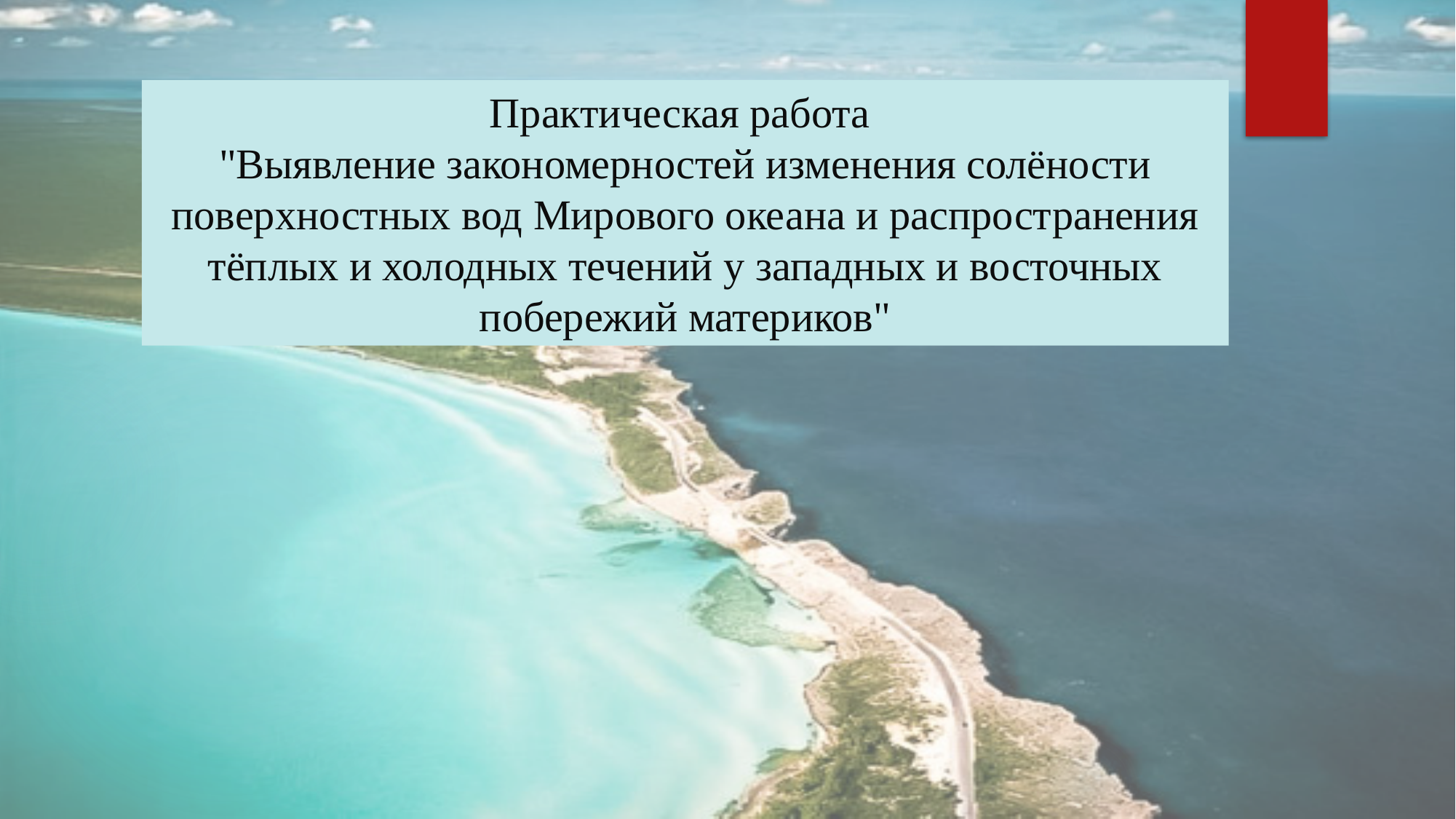

Практическая работа
"Выявление закономерностей изменения солёности поверхностных вод Мирового океана и распространения тёплых и холодных течений у западных и восточных побережий материков"